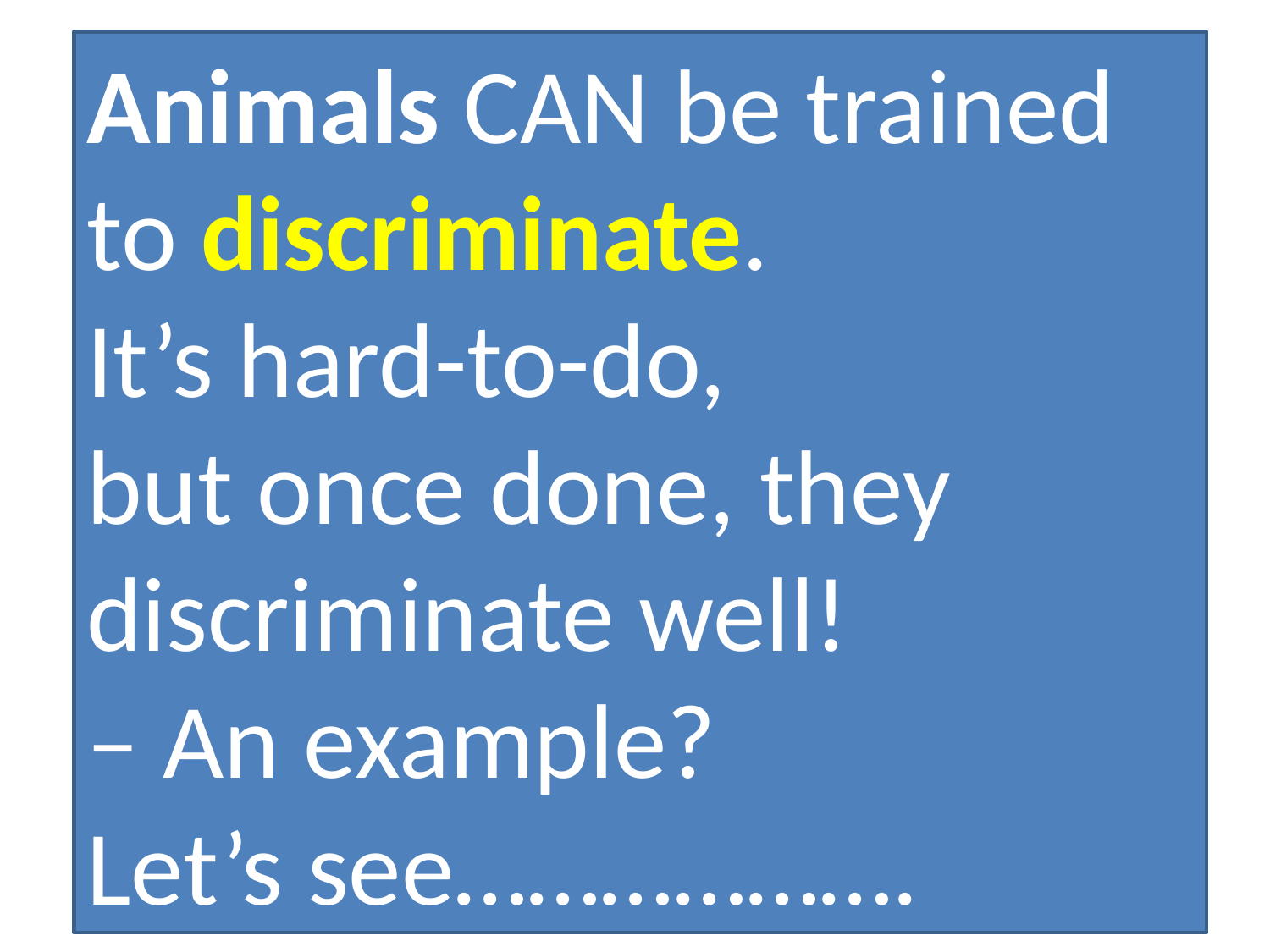

Animals CAN be trained to discriminate.
It’s hard-to-do,
but once done, they discriminate well!
– An example?
Let’s see……………….